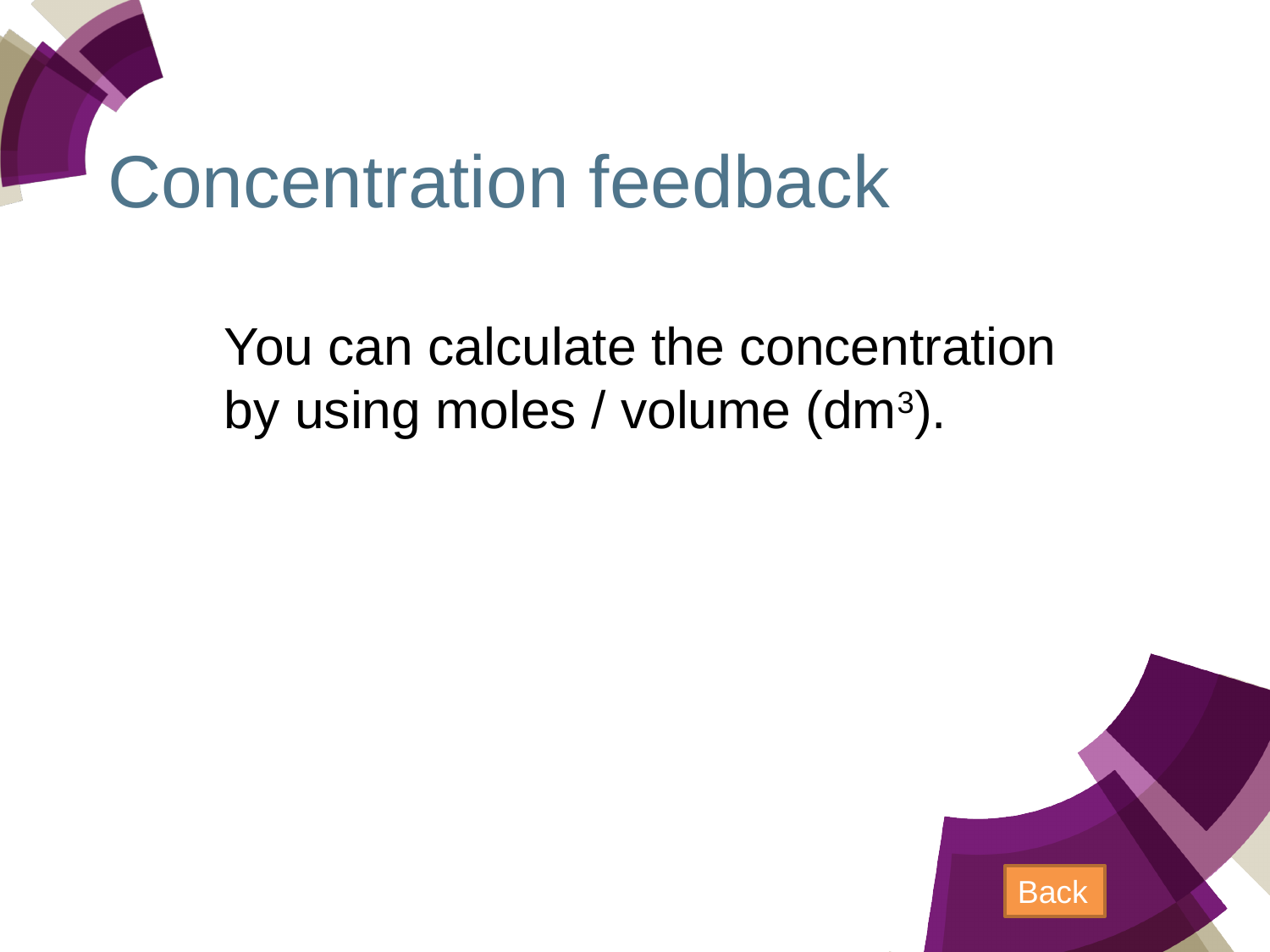

# Concentration feedback
You can calculate the concentration by using moles / volume (dm3).
Back